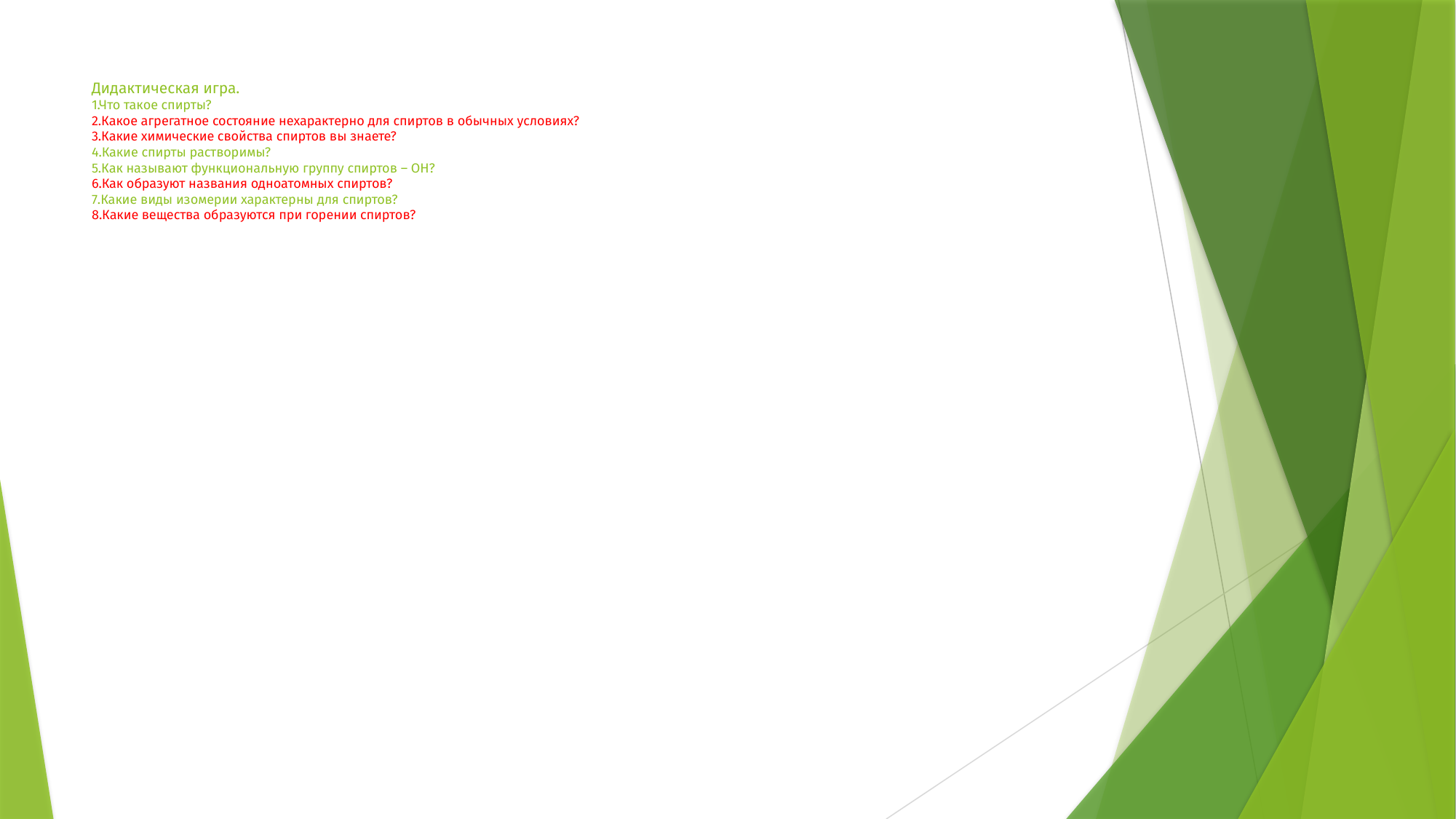

# Дидактическая игра. 1.Что такое спирты? 2.Какое агрегатное состояние нехарактерно для спиртов в обычных условиях? 3.Какие химические свойства спиртов вы знаете? 4.Какие спирты растворимы? 5.Как называют функциональную группу спиртов – ОН? 6.Как образуют названия одноатомных спиртов? 7.Какие виды изомерии характерны для спиртов? 8.Какие вещества образуются при горении спиртов?